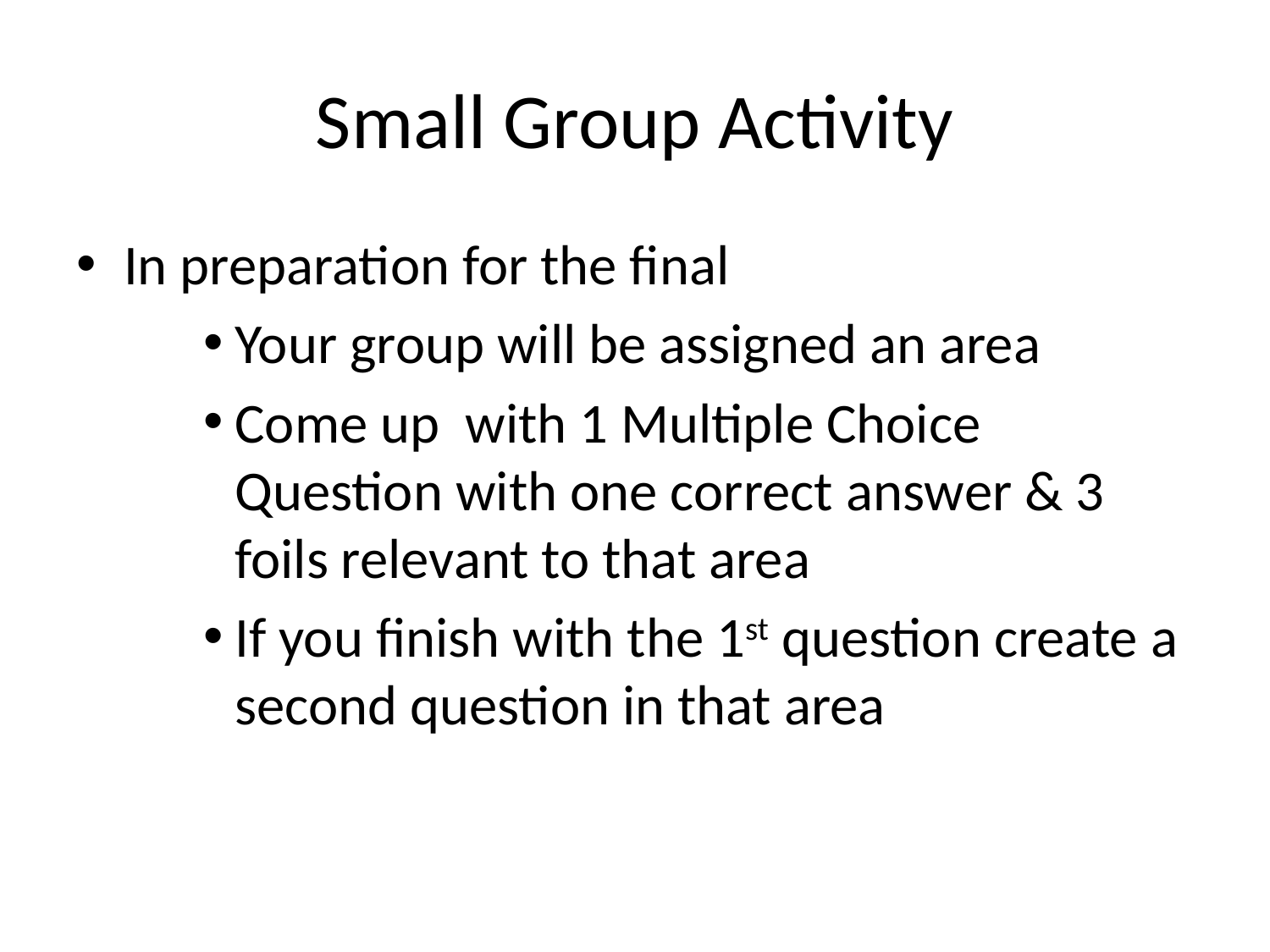

# Small Group Activity
In preparation for the final
Your group will be assigned an area
Come up  with 1 Multiple Choice Question with one correct answer & 3 foils relevant to that area
If you finish with the 1st question create a second question in that area